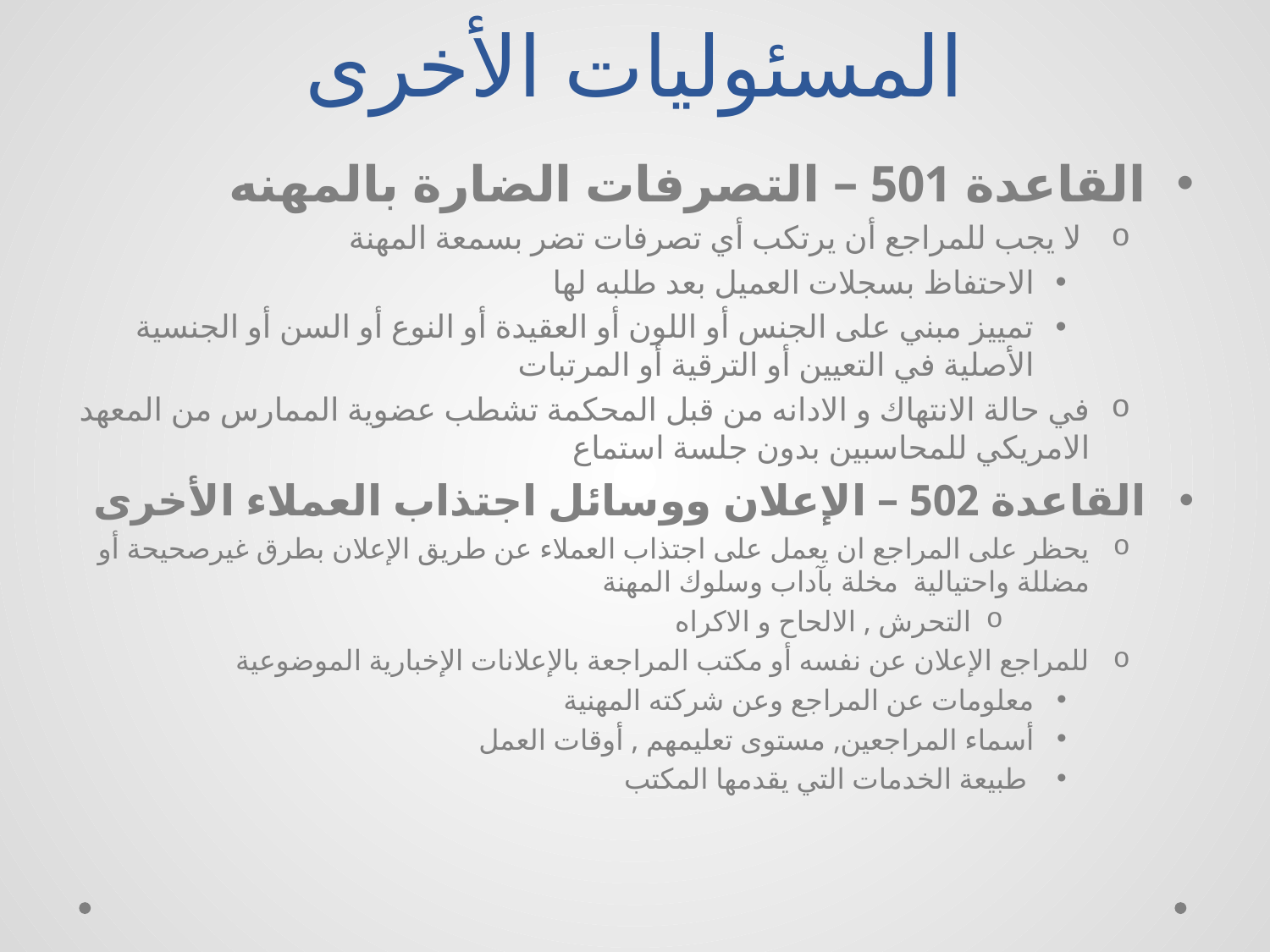

# المسئوليات الأخرى
القاعدة 501 – التصرفات الضارة بالمهنه
 لا يجب للمراجع أن يرتكب أي تصرفات تضر بسمعة المهنة
الاحتفاظ بسجلات العميل بعد طلبه لها
تمييز مبني على الجنس أو اللون أو العقيدة أو النوع أو السن أو الجنسية الأصلية في التعيين أو الترقية أو المرتبات
في حالة الانتهاك و الادانه من قبل المحكمة تشطب عضوية الممارس من المعهد الامريكي للمحاسبين بدون جلسة استماع
القاعدة 502 – الإعلان ووسائل اجتذاب العملاء الأخرى
يحظر على المراجع ان يعمل على اجتذاب العملاء عن طريق الإعلان بطرق غيرصحيحة أو مضللة واحتيالية  مخلة بآداب وسلوك المهنة
التحرش , الالحاح و الاكراه
للمراجع الإعلان عن نفسه أو مكتب المراجعة بالإعلانات الإخبارية الموضوعية
معلومات عن المراجع وعن شركته المهنية
أسماء المراجعين, مستوى تعليمهم , أوقات العمل
 طبيعة الخدمات التي يقدمها المكتب